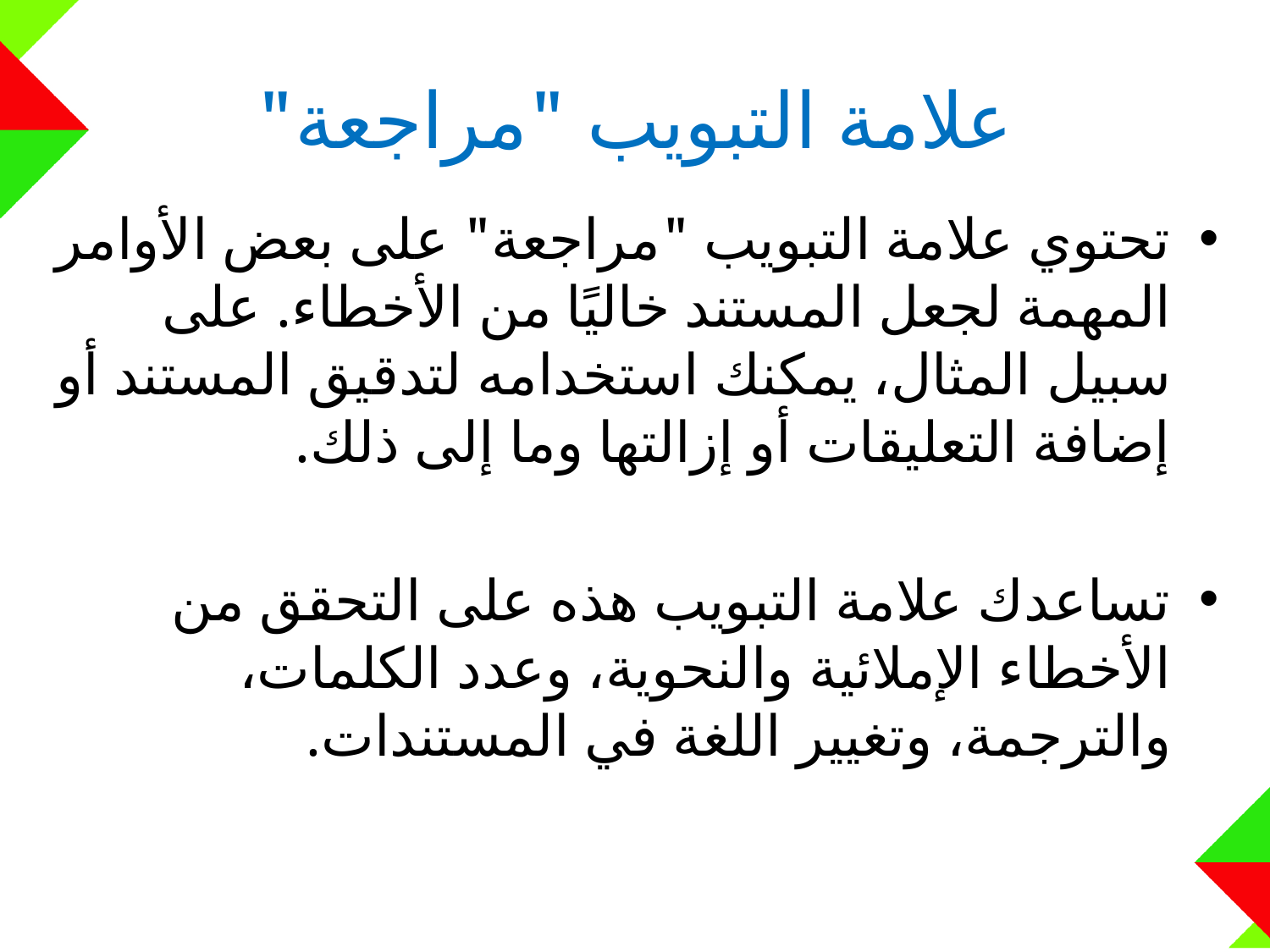

# علامة التبويب "مراجعة"
تحتوي علامة التبويب "مراجعة" على بعض الأوامر المهمة لجعل المستند خاليًا من الأخطاء. على سبيل المثال، يمكنك استخدامه لتدقيق المستند أو إضافة التعليقات أو إزالتها وما إلى ذلك.

تساعدك علامة التبويب هذه على التحقق من الأخطاء الإملائية والنحوية، وعدد الكلمات، والترجمة، وتغيير اللغة في المستندات.